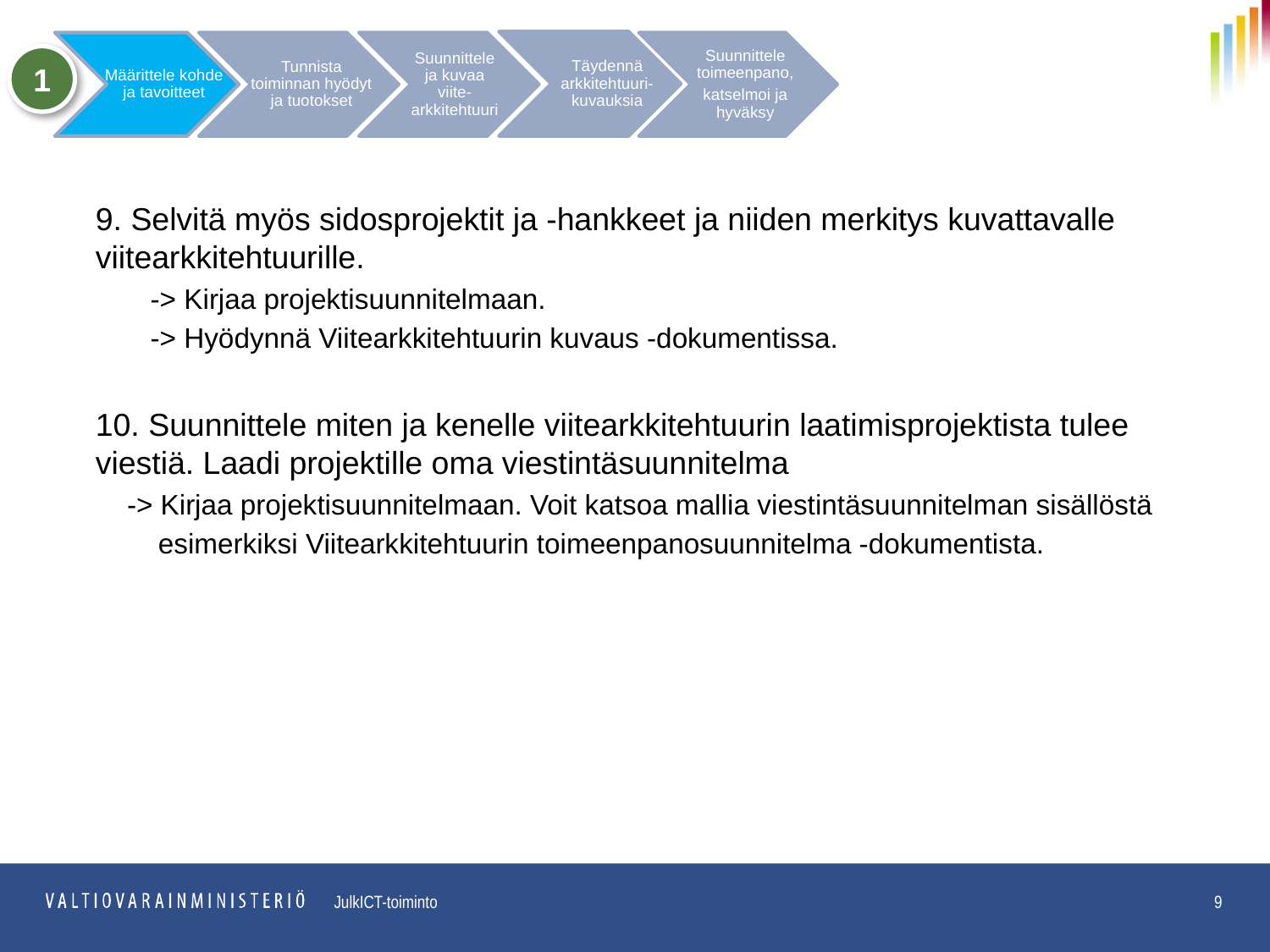

Tunnista toiminnan hyödyt ja tuotokset

Suunnittele toimeenpano,
katselmoi ja hyväksy

Määrittele kohde ja tavoitteet

Täydennä arkkitehtuuri-kuvauksia

Suunnittele ja kuvaa viite-arkkitehtuuri
1

9. Selvitä myös sidosprojektit ja -hankkeet ja niiden merkitys kuvattavalle viitearkkitehtuurille.
       -> Kirjaa projektisuunnitelmaan.
       -> Hyödynnä Viitearkkitehtuurin kuvaus -dokumentissa.

10. Suunnittele miten ja kenelle viitearkkitehtuurin laatimisprojektista tulee viestiä. Laadi projektille oma viestintäsuunnitelma
    -> Kirjaa projektisuunnitelmaan. Voit katsoa mallia viestintäsuunnitelman sisällöstä
        esimerkiksi Viitearkkitehtuurin toimeenpanosuunnitelma -dokumentista.

9